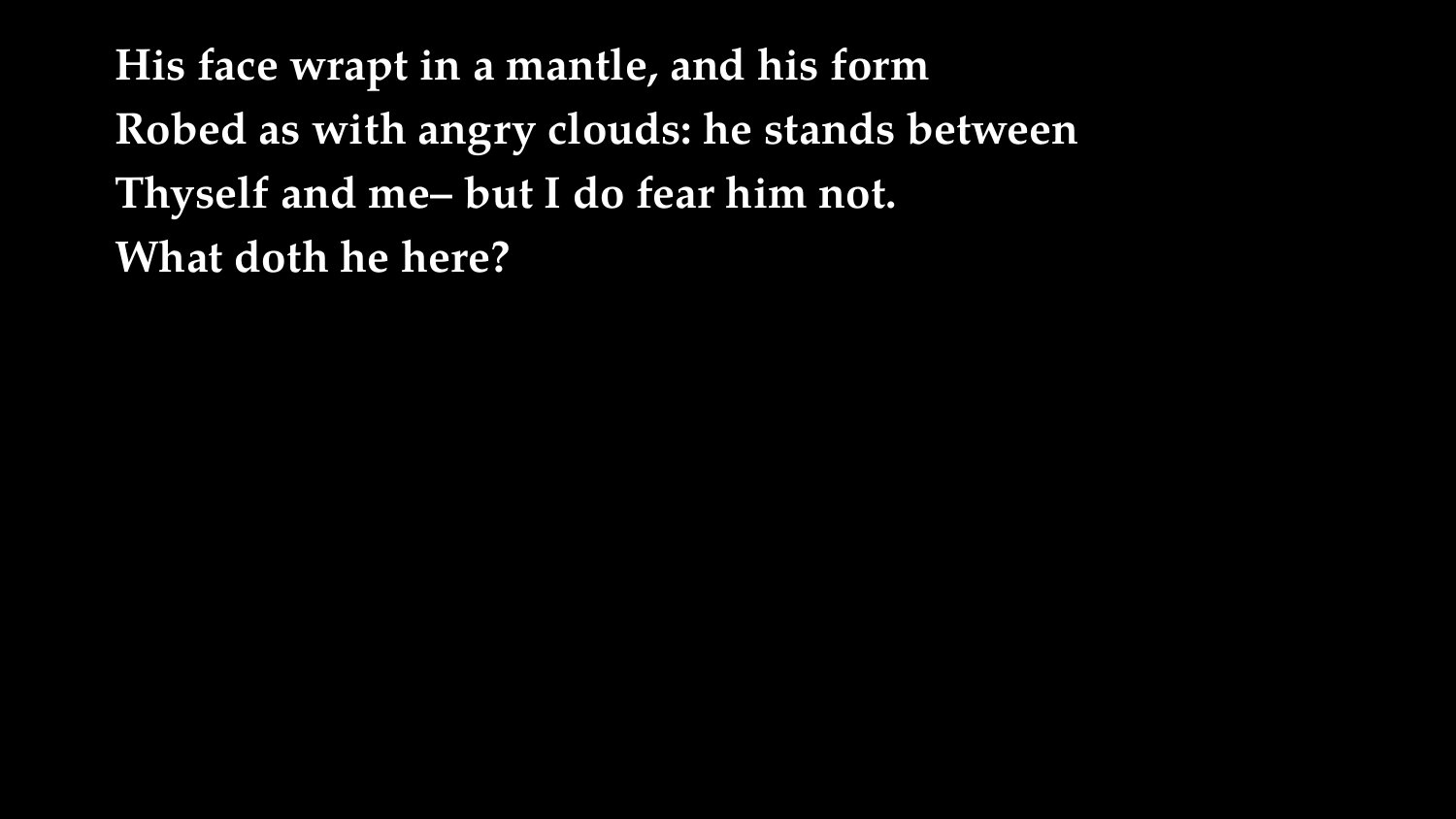

# His face wrapt in a mantle, and his form Robed as with angry clouds: he stands between Thyself and me– but I do fear him not. What doth he here?